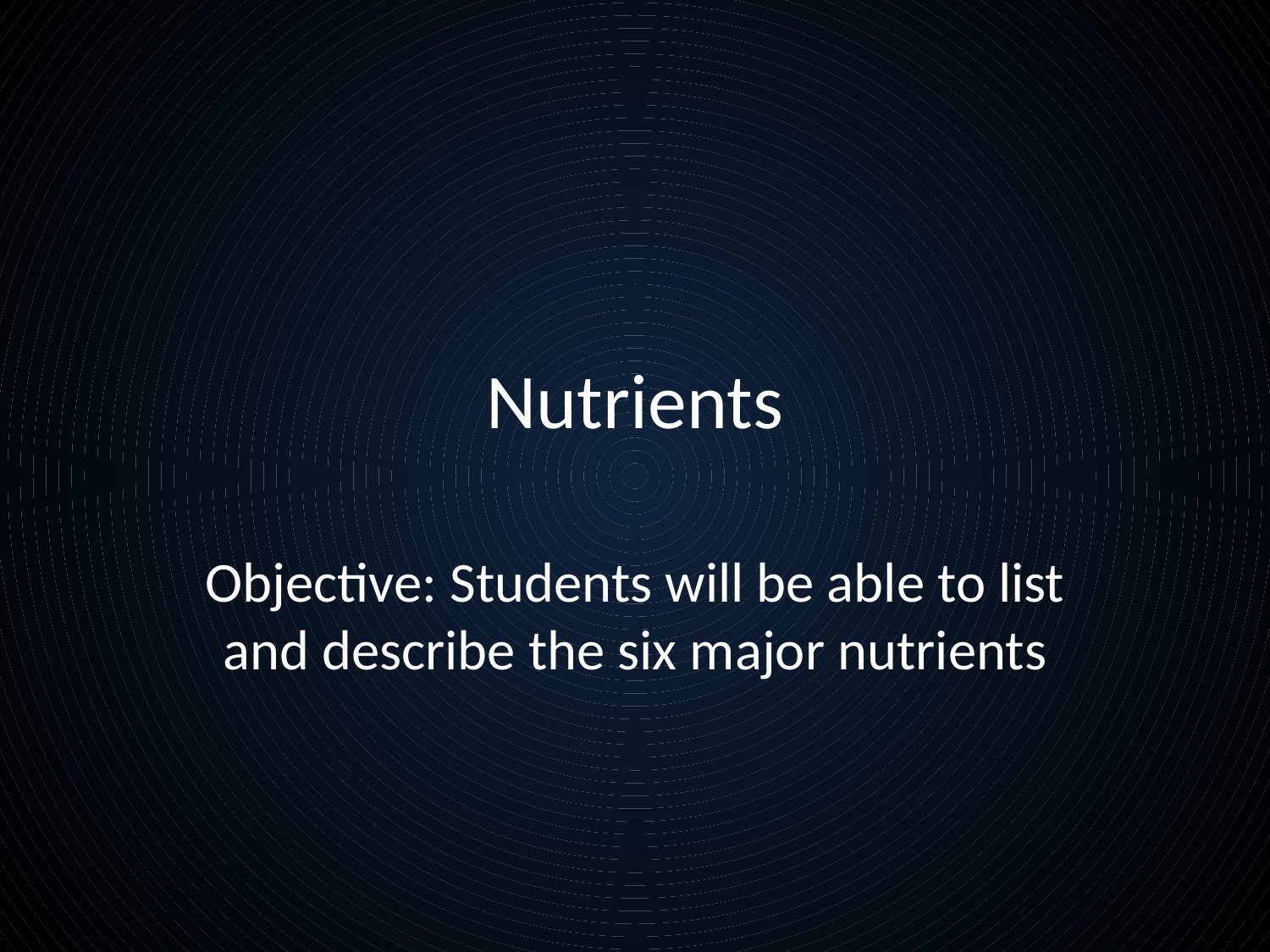

# Nutrients
Objective: Students will be able to list and describe the six major nutrients